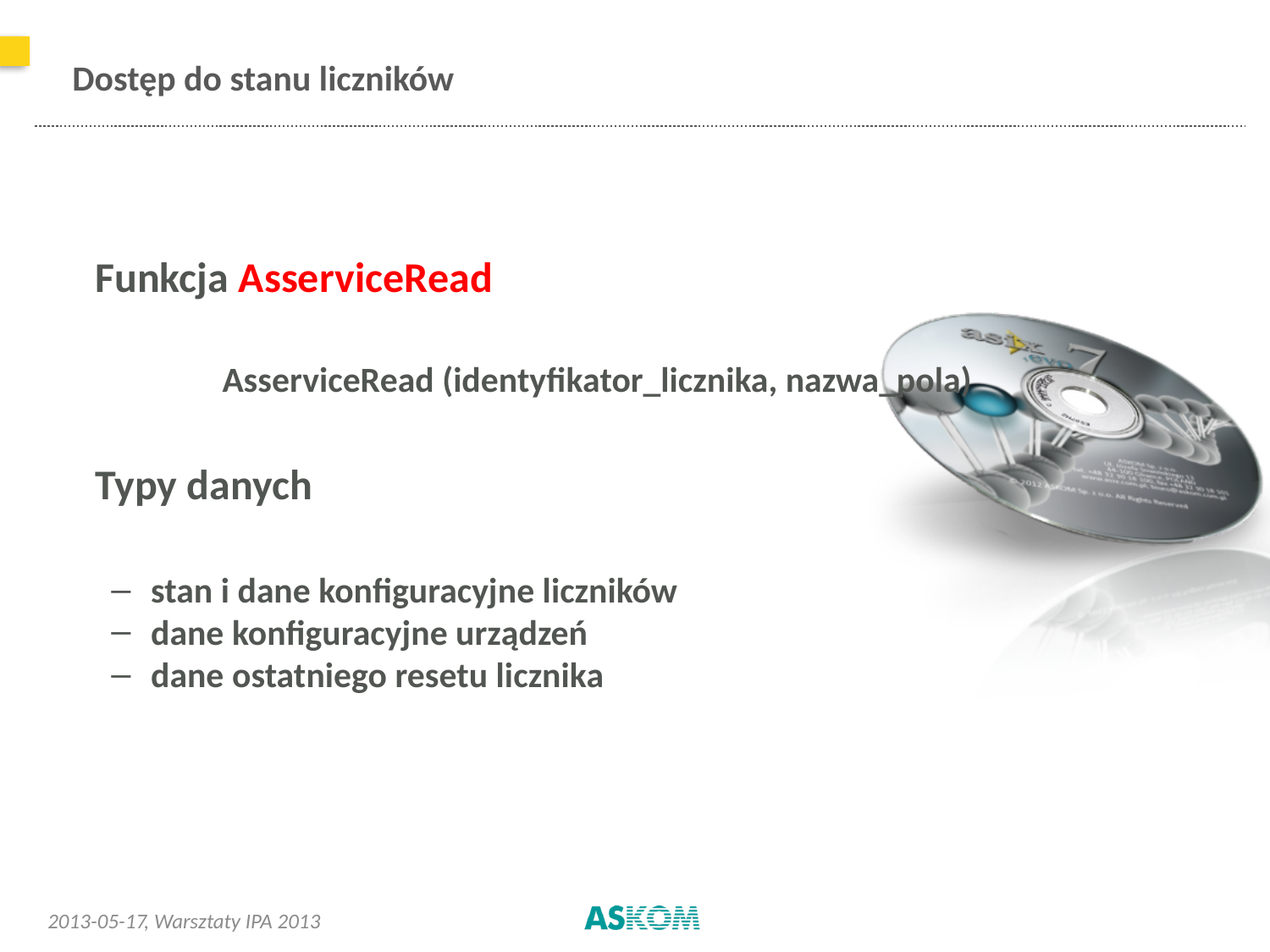

# Dostęp do stanu liczników

	Funkcja AsserviceRead

		AsserviceRead (identyfikator_licznika, nazwa_pola)

	Typy danych

stan i dane konfiguracyjne liczników
dane konfiguracyjne urządzeń
dane ostatniego resetu licznika

2013-05-17
, Warsztaty IPA 2013